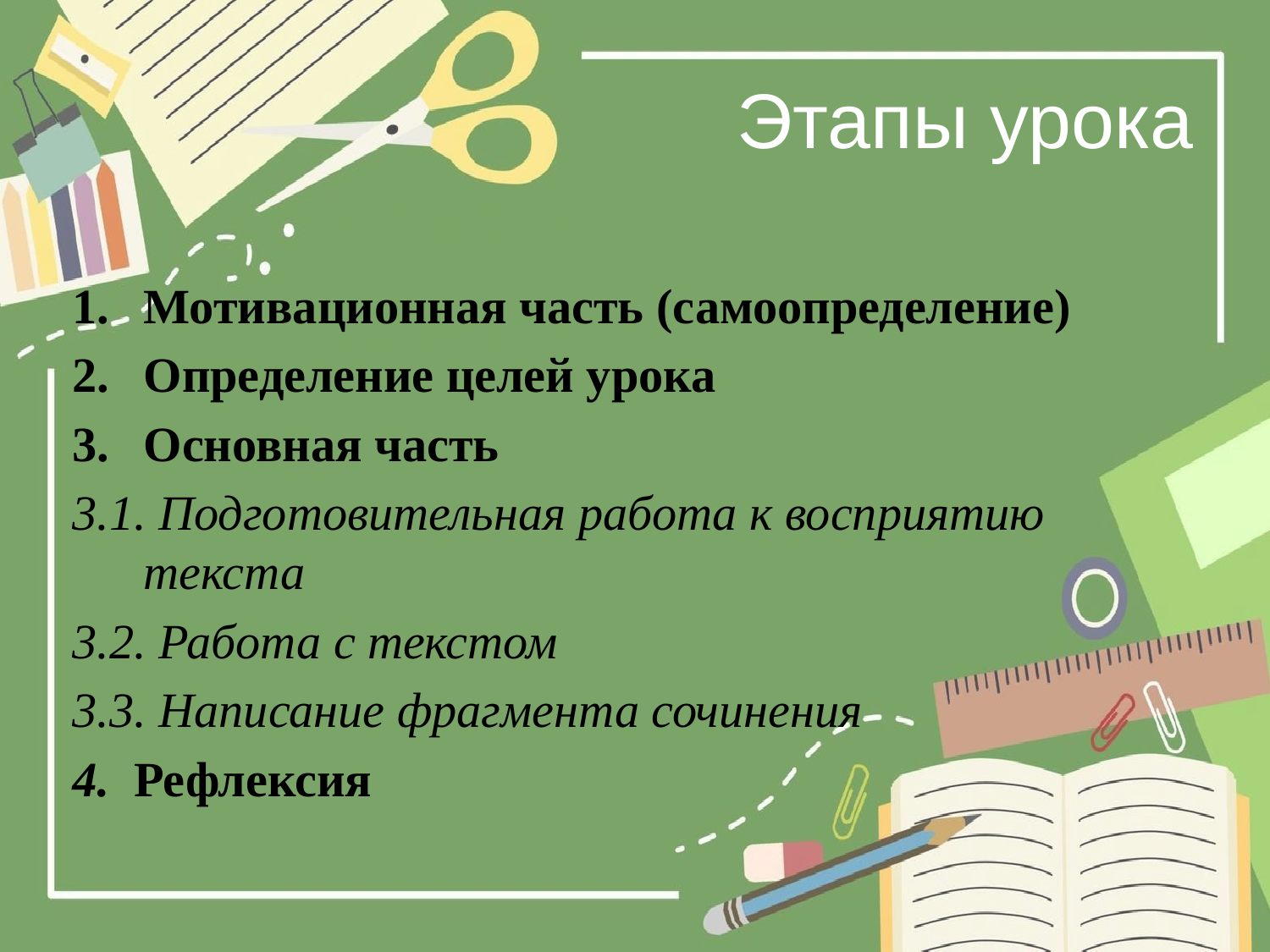

# Этапы урока
Мотивационная часть (самоопределение)
Определение целей урока
Основная часть
3.1. Подготовительная работа к восприятию текста
3.2. Работа с текстом
3.3. Написание фрагмента сочинения
4.  Рефлексия